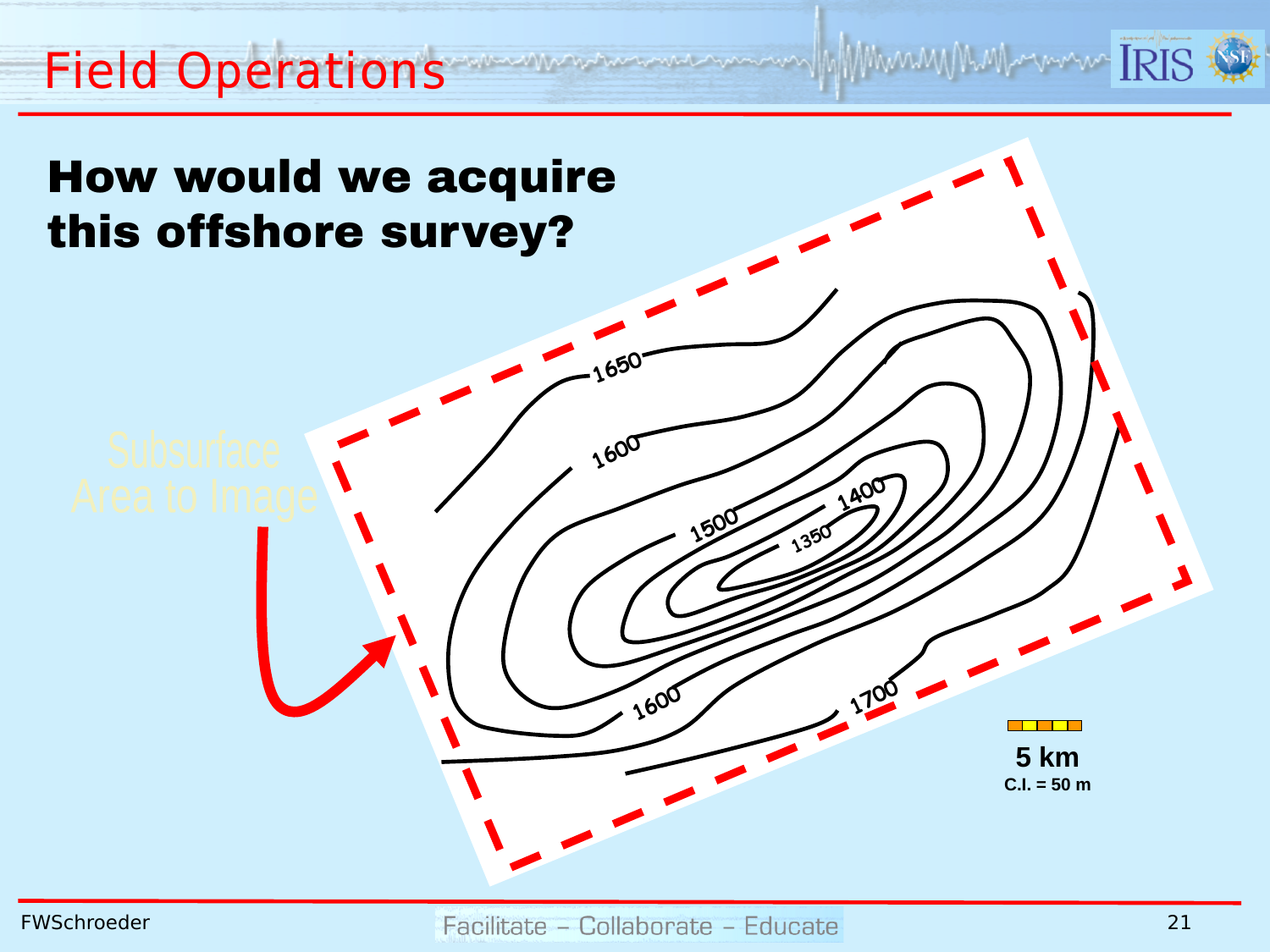

# Field Operations
How would we acquire this offshore survey?

1650

Subsurface
1600

1400

Area to Image

1500

1350

1700
1600

5 km
C.I. = 50 m